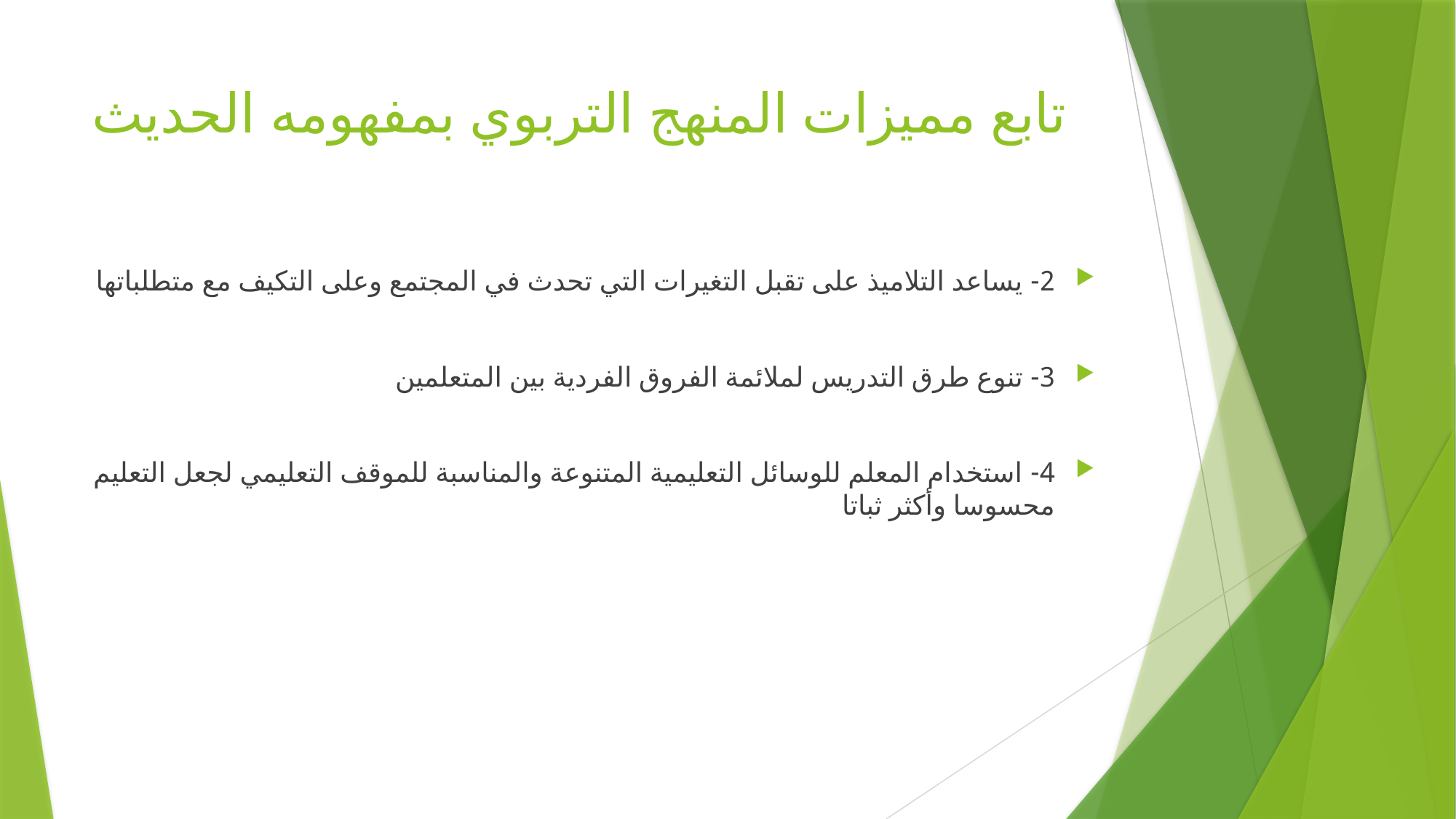

# تابع مميزات المنهج التربوي بمفهومه الحديث
2- يساعد التلاميذ على تقبل التغيرات التي تحدث في المجتمع وعلى التكيف مع متطلباتها

3- تنوع طرق التدريس لملائمة الفروق الفردية بين المتعلمين

4- استخدام المعلم للوسائل التعليمية المتنوعة والمناسبة للموقف التعليمي لجعل التعليم محسوسا وأكثر ثباتا